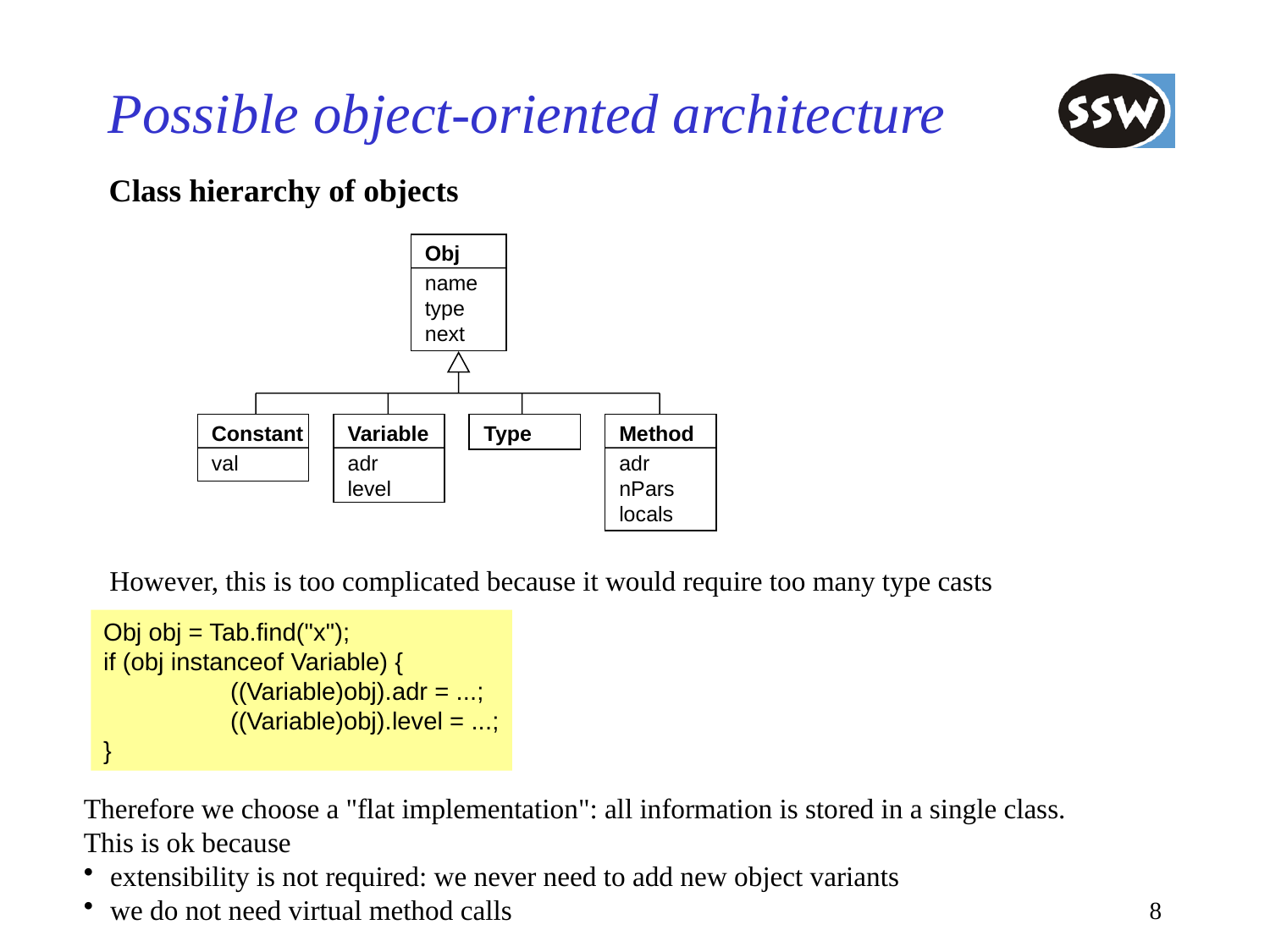

# Possible object-oriented architecture
Class hierarchy of objects
Obj
name
type
next

Constant
val
Variable
adr
level
Type
Method
adr
nPars
locals

However, this is too complicated because it would require too many type casts
Obj obj = Tab.find("x");
if (obj instanceof Variable) {
	((Variable)obj).adr = ...;
	((Variable)obj).level = ...;
}
Therefore we choose a "flat implementation": all information is stored in a single class.
This is ok because
extensibility is not required: we never need to add new object variants
we do not need virtual method calls
8